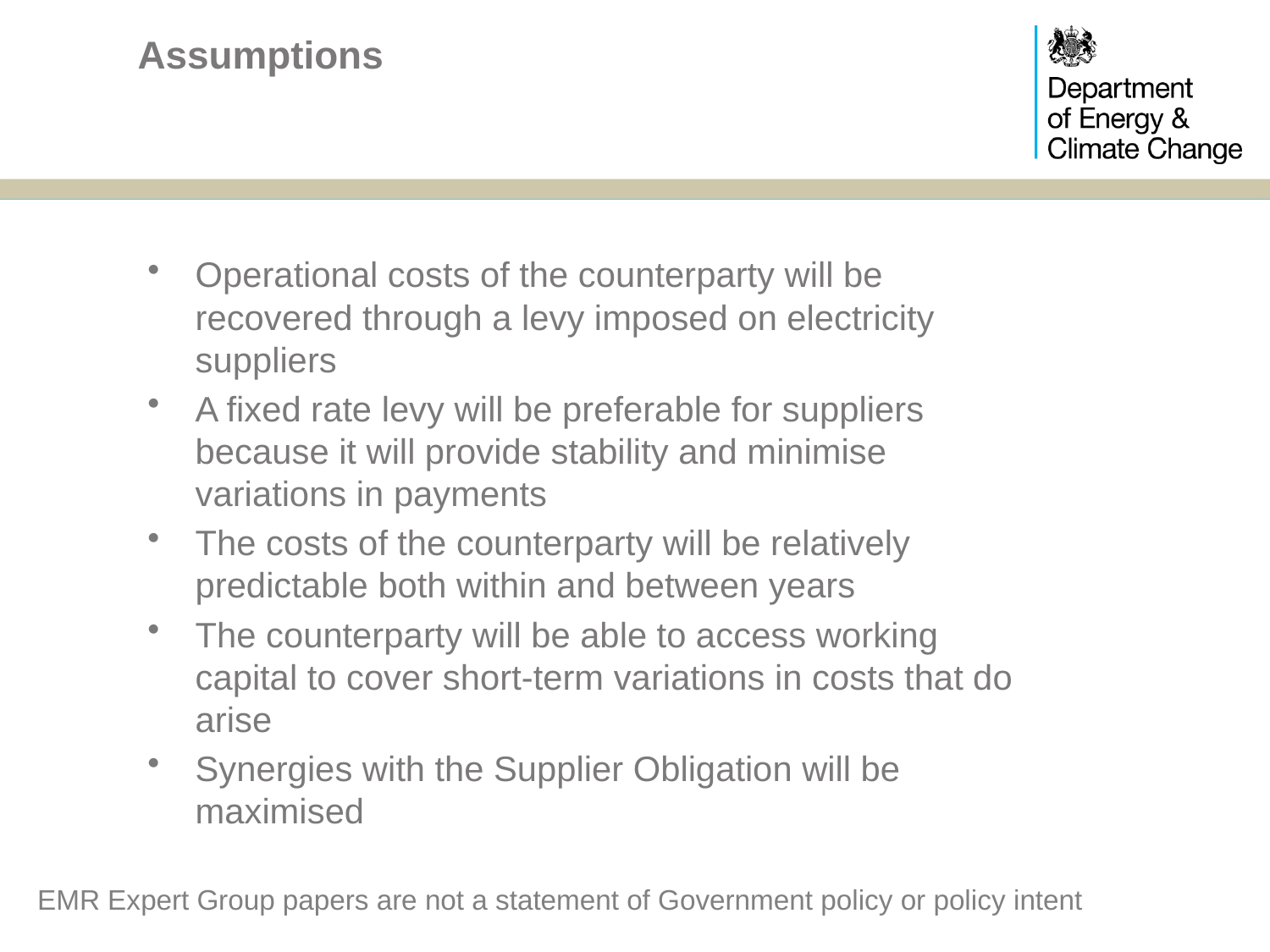

# Assumptions
Operational costs of the counterparty will be recovered through a levy imposed on electricity suppliers
A fixed rate levy will be preferable for suppliers because it will provide stability and minimise variations in payments
The costs of the counterparty will be relatively predictable both within and between years
The counterparty will be able to access working capital to cover short-term variations in costs that do arise
Synergies with the Supplier Obligation will be maximised

EMR Expert Group papers are not a statement of Government policy or policy intent